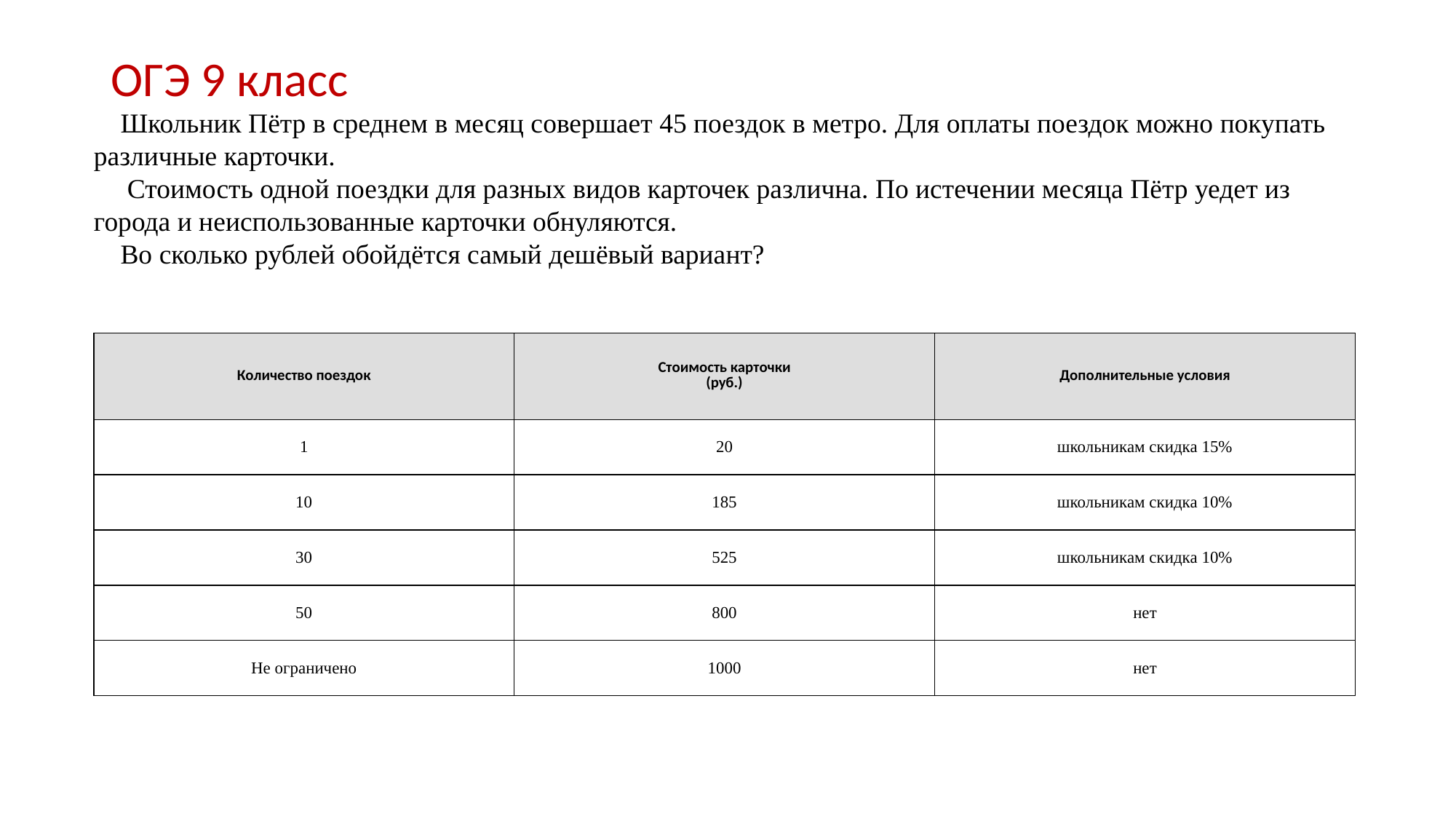

# ОГЭ 9 класс
Школьник Пётр в среднем в месяц совершает 45 поездок в метро. Для оплаты поездок можно покупать различные карточки.
 Стоимость одной поездки для разных видов карточек различна. По истечении месяца Пётр уедет из города и неиспользованные карточки обнуляются.
Во сколько рублей обойдётся самый дешёвый вариант?

| Количество поездок | Стоимость карточки (руб.) | Дополнительные условия |
| --- | --- | --- |
| 1 | 20 | школьникам скидка 15% |
| 10 | 185 | школьникам скидка 10% |
| 30 | 525 | школьникам скидка 10% |
| 50 | 800 | нет |
| Не ограничено | 1000 | нет |